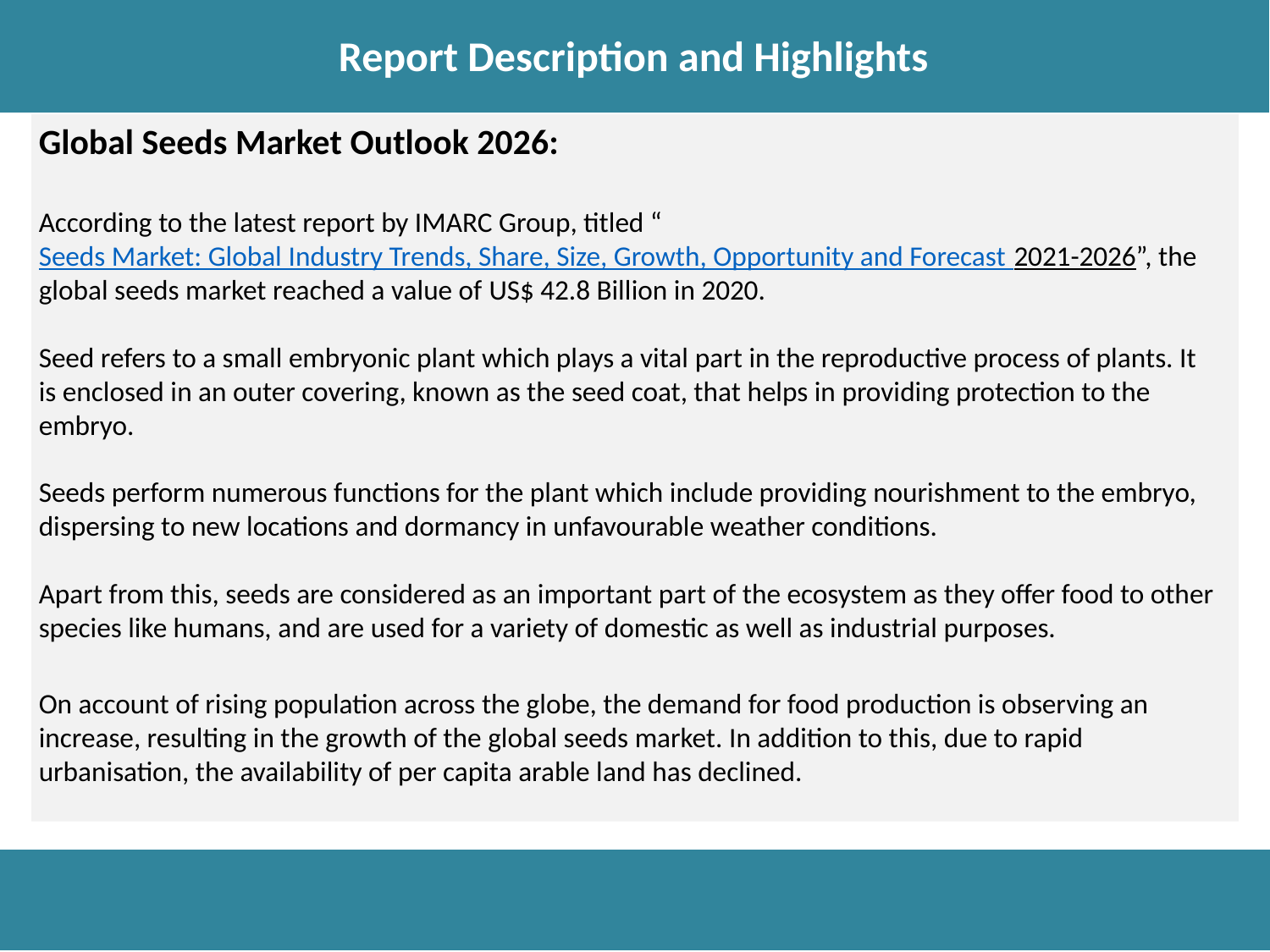

Report Description and Highlights

Report Description

Global Seeds Market Outlook 2026:

According to the latest report by IMARC Group, titled “Seeds Market: Global Industry Trends, Share, Size, Growth, Opportunity and Forecast 2021-2026”, the global seeds market reached a value of US$ 42.8 Billion in 2020.

Seed refers to a small embryonic plant which plays a vital part in the reproductive process of plants. It is enclosed in an outer covering, known as the seed coat, that helps in providing protection to the embryo.

Seeds perform numerous functions for the plant which include providing nourishment to the embryo, dispersing to new locations and dormancy in unfavourable weather conditions.

Apart from this, seeds are considered as an important part of the ecosystem as they offer food to other species like humans, and are used for a variety of domestic as well as industrial purposes.

On account of rising population across the globe, the demand for food production is observing an increase, resulting in the growth of the global seeds market. In addition to this, due to rapid urbanisation, the availability of per capita arable land has declined.